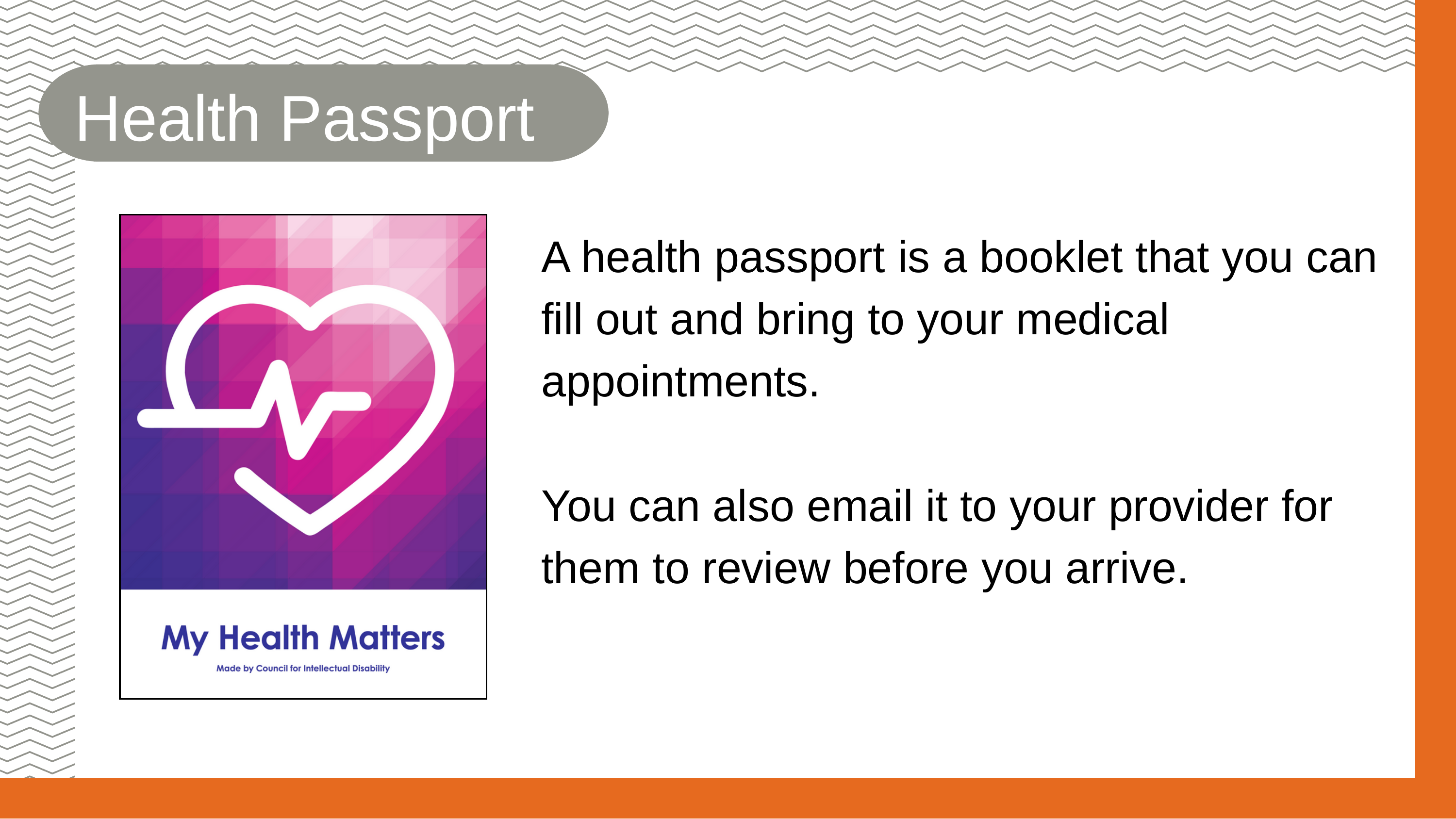

Health Passport

A health passport is a booklet that you can fill out and bring to your medical appointments.

You can also email it to your provider for them to review before you arrive.